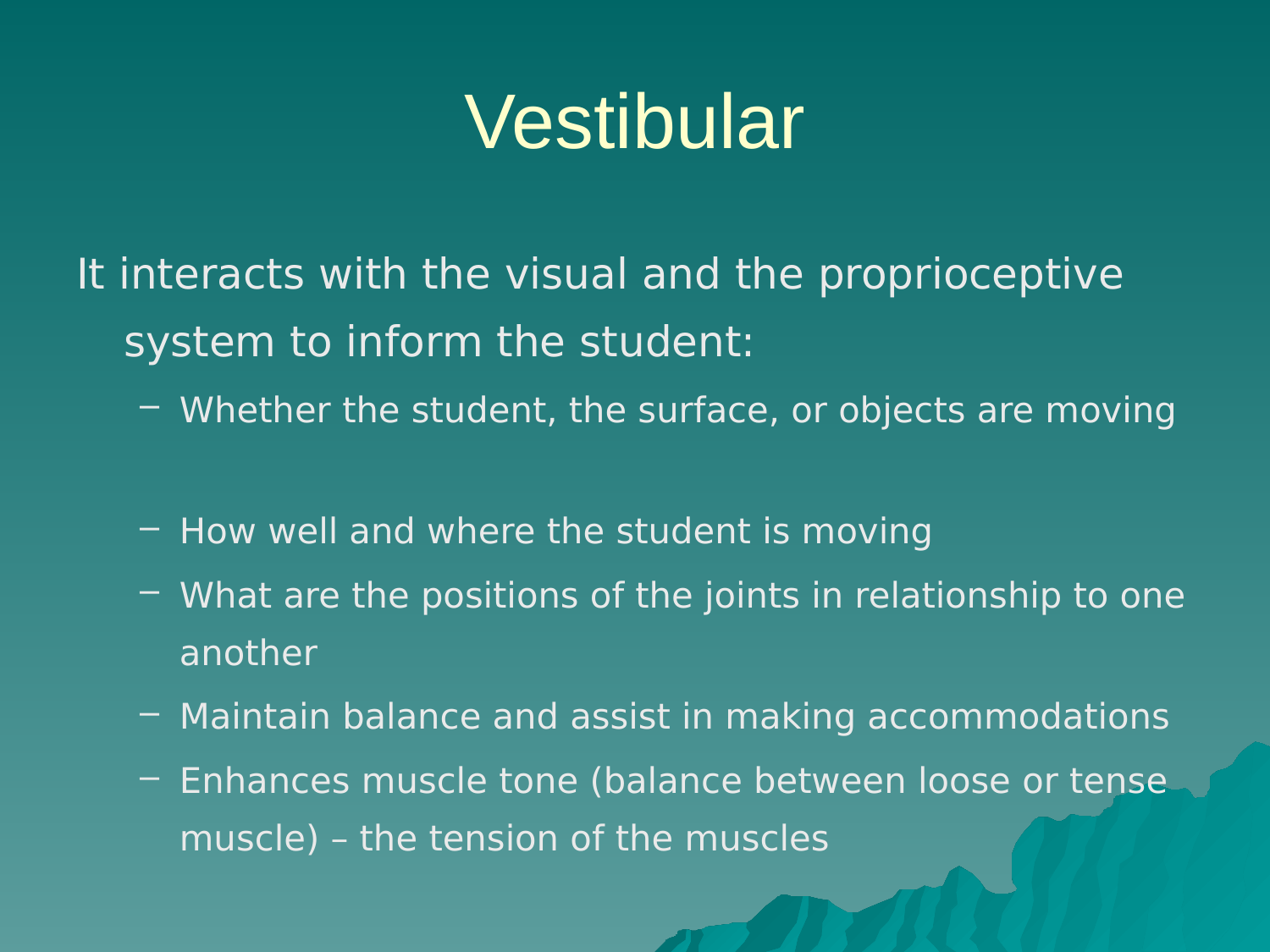

# Vestibular
It interacts with the visual and the proprioceptive system to inform the student:
Whether the student, the surface, or objects are moving
How well and where the student is moving
What are the positions of the joints in relationship to one another
Maintain balance and assist in making accommodations
Enhances muscle tone (balance between loose or tense muscle) – the tension of the muscles